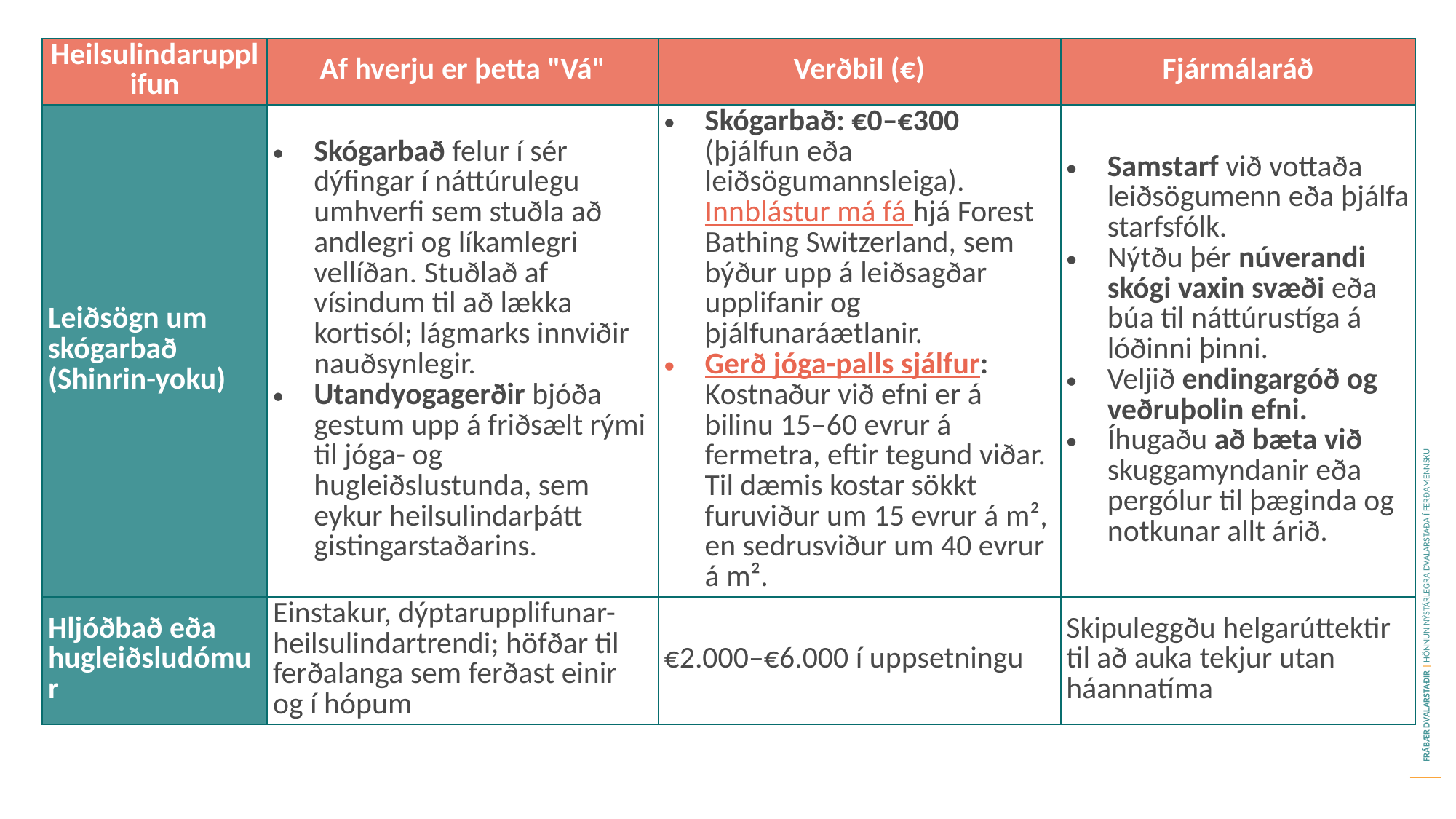

| Heilsulindarupplifun | Af hverju er þetta "Vá" | Verðbil (€) | Fjármálaráð |
| --- | --- | --- | --- |
| Leiðsögn um skógarbað (Shinrin-yoku) | Skógarbað felur í sér dýfingar í náttúrulegu umhverfi sem stuðla að andlegri og líkamlegri vellíðan. Stuðlað af vísindum til að lækka kortisól; lágmarks innviðir nauðsynlegir. Utandyogagerðir bjóða gestum upp á friðsælt rými til jóga- og hugleiðslustunda, sem eykur heilsulindarþátt gistingarstaðarins. | Skógarbað: €0–€300 (þjálfun eða leiðsögumannsleiga). Innblástur má fá hjá Forest Bathing Switzerland, sem býður upp á leiðsagðar upplifanir og þjálfunaráætlanir. Gerð jóga-palls sjálfur: Kostnaður við efni er á bilinu 15–60 evrur á fermetra, eftir tegund viðar. Til dæmis kostar sökkt furuviður um 15 evrur á m², en sedrusviður um 40 evrur á m². | Samstarf við vottaða leiðsögumenn eða þjálfa starfsfólk. Nýtðu þér núverandi skógi vaxin svæði eða búa til náttúrustíga á lóðinni þinni. Veljið endingargóð og veðruþolin efni. Íhugaðu að bæta við skuggamyndanir eða pergólur til þæginda og notkunar allt árið. |
| Hljóðbað eða hugleiðsludómur | Einstakur, dýptarupplifunar-heilsulindartrendi; höfðar til ferðalanga sem ferðast einir og í hópum | €2.000–€6.000 í uppsetningu | Skipuleggðu helgarúttektir til að auka tekjur utan háannatíma |